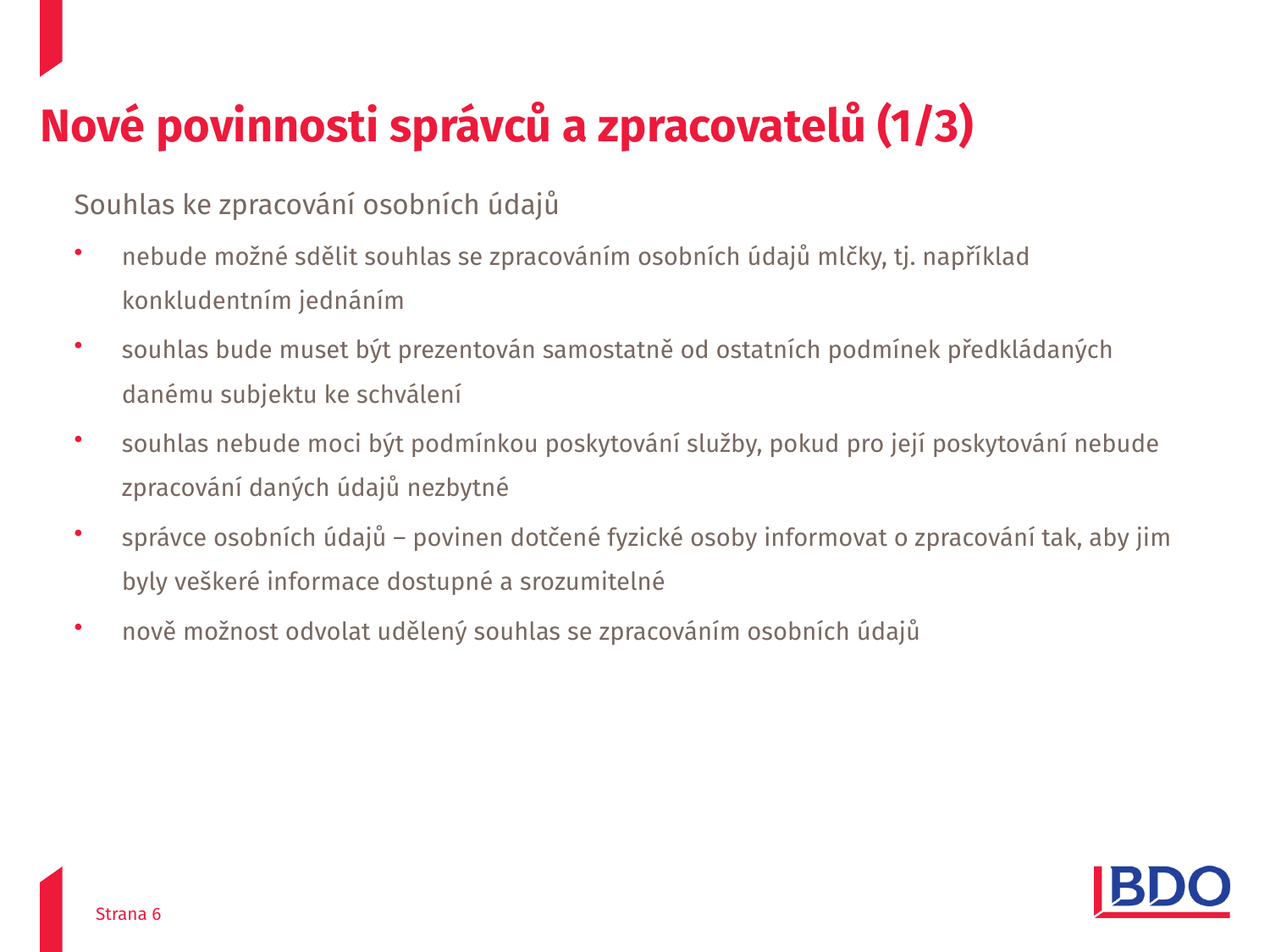

# Nové povinnosti správců a zpracovatelů (1/3)
Souhlas ke zpracování osobních údajů
nebude možné sdělit souhlas se zpracováním osobních údajů mlčky, tj. například konkludentním jednáním
souhlas bude muset být prezentován samostatně od ostatních podmínek předkládaných danému subjektu ke schválení
souhlas nebude moci být podmínkou poskytování služby, pokud pro její poskytování nebude zpracování daných údajů nezbytné
správce osobních údajů – povinen dotčené fyzické osoby informovat o zpracování tak, aby jim byly veškeré informace dostupné a srozumitelné
nově možnost odvolat udělený souhlas se zpracováním osobních údajů
Strana 6